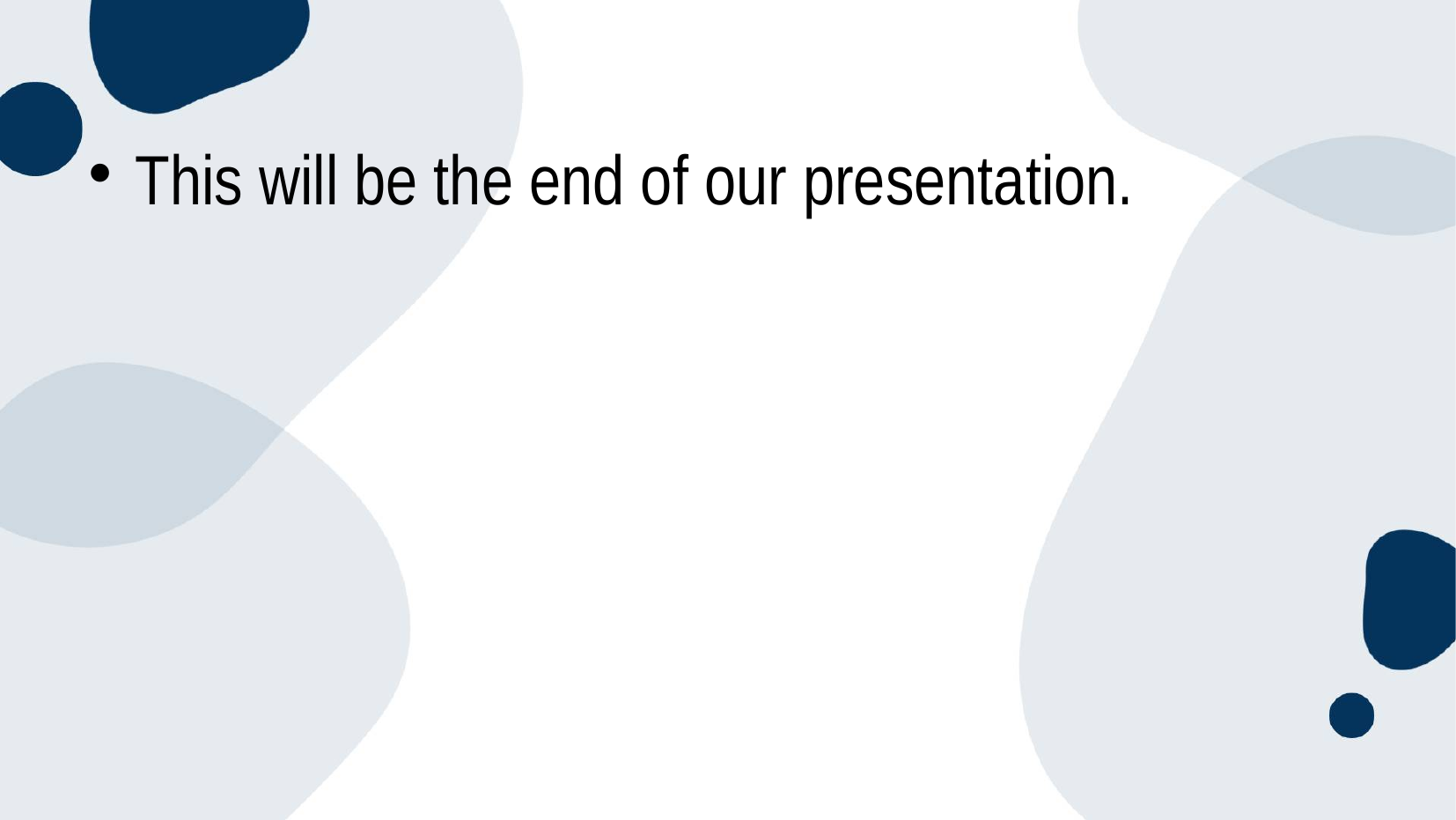

# This will be the end of our presentation.